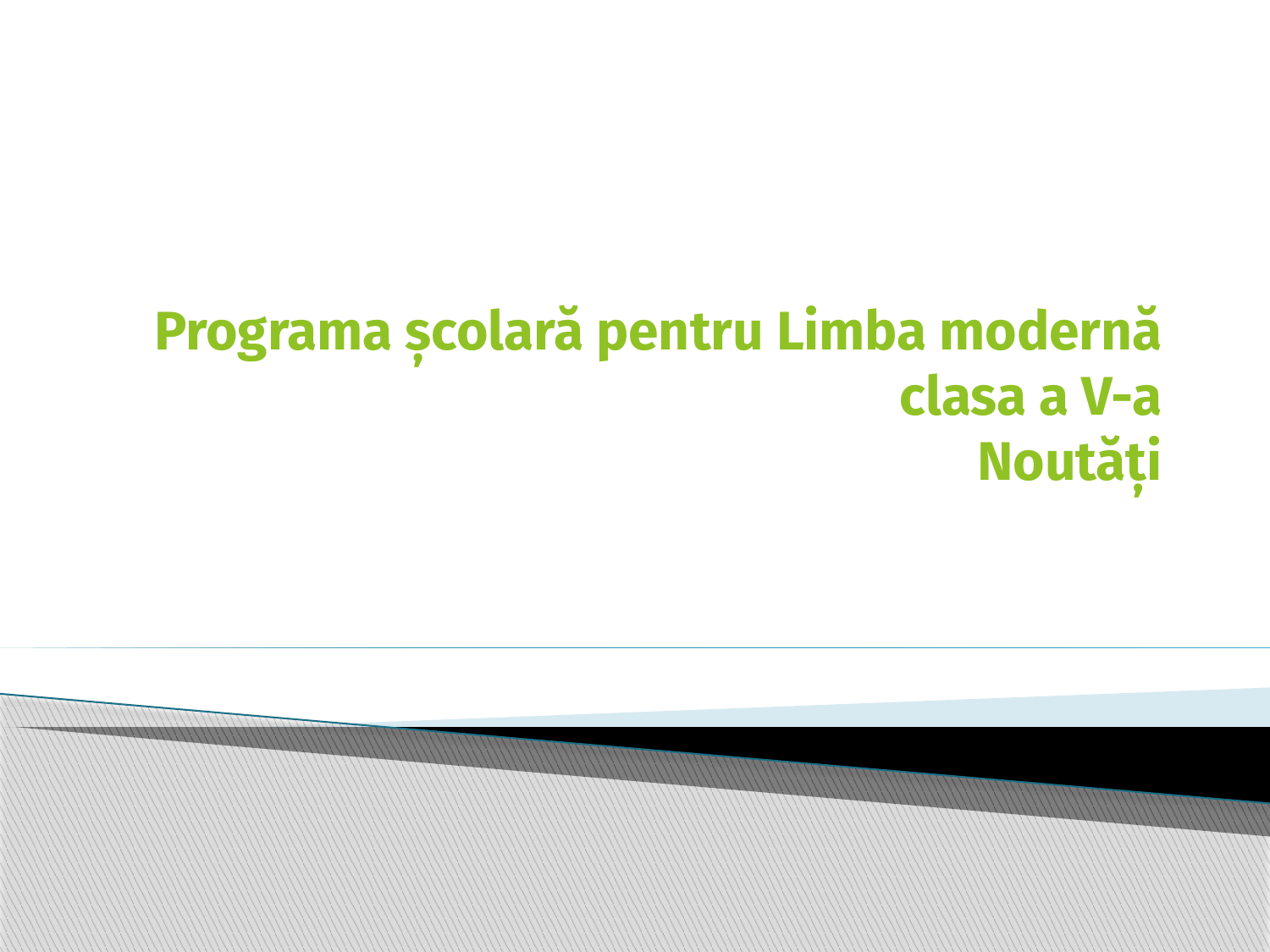

# Programa școlară pentru Limba modernă clasa a V-a Noutăți